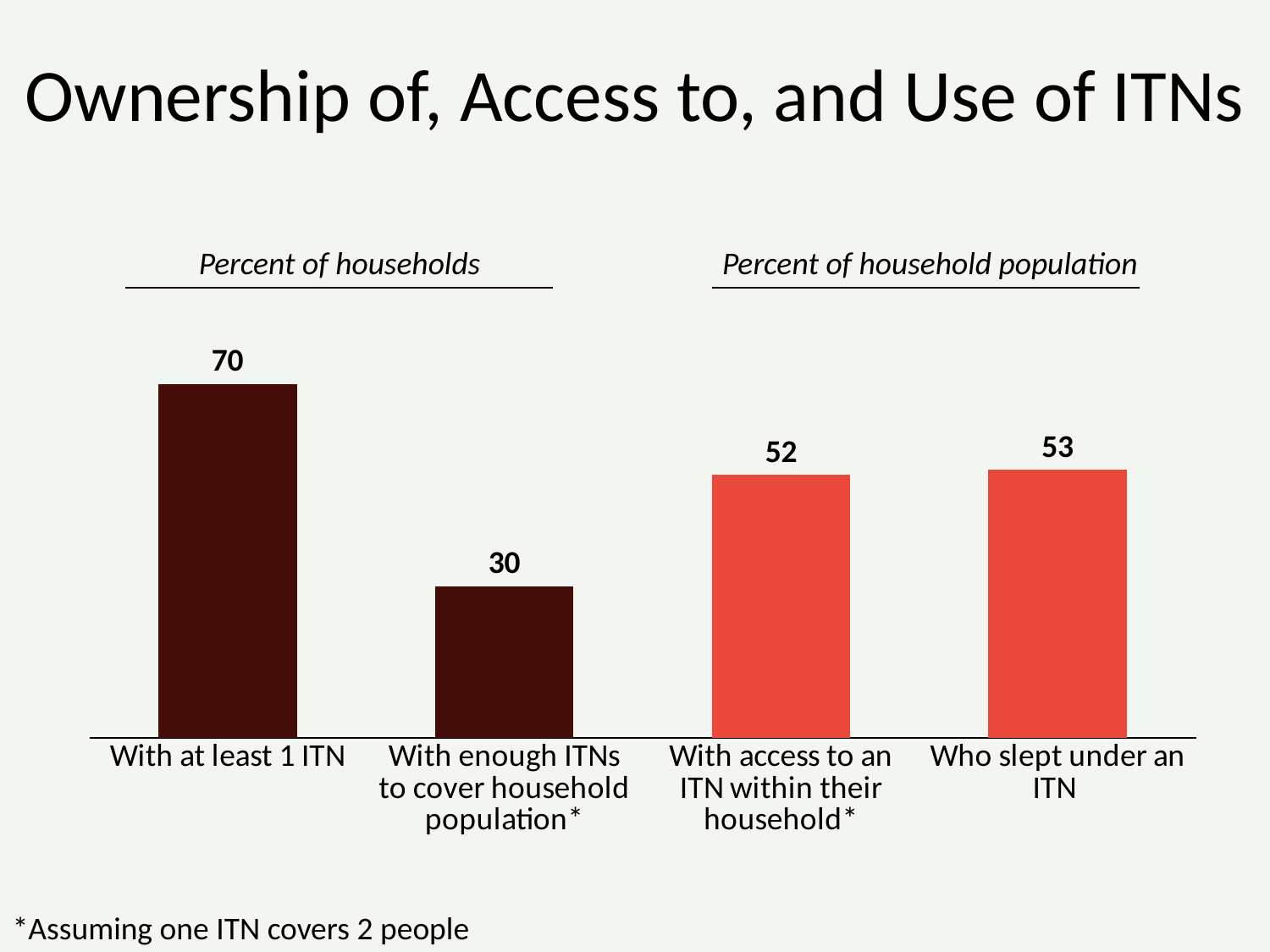

# Ownership of, Access to, and Use of ITNs

### Chart

| Category | Column1 |
|---|---|
| With at least 1 ITN | 70.0 |
| With enough ITNs to cover household population* | 30.0 |
| With access to an ITN within their household* | 52.0 |
| Who slept under an ITN  | 53.0 |
Percent of households
Percent of household population
*Assuming one ITN covers 2 people